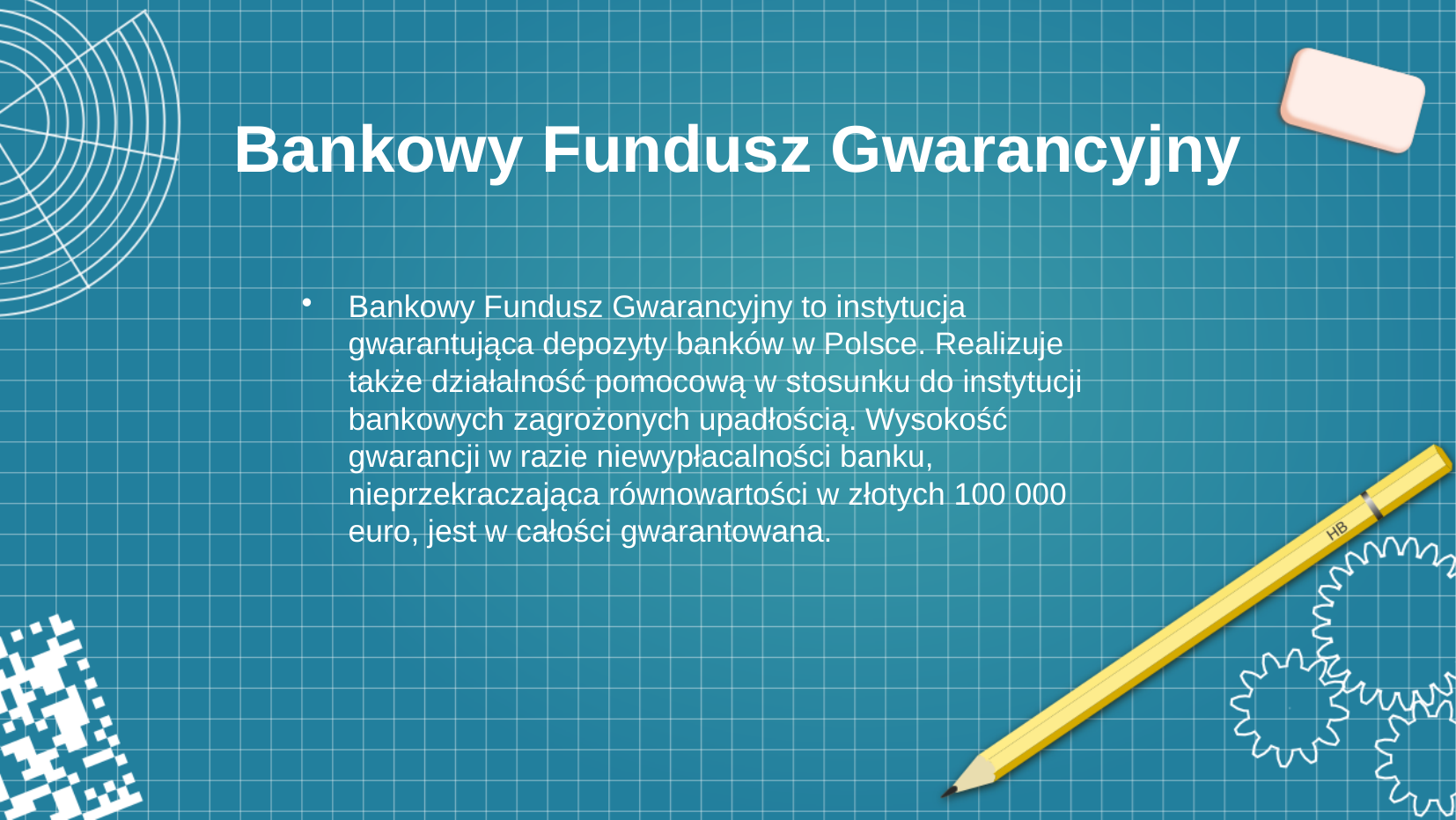

# Bankowy Fundusz Gwarancyjny
Bankowy Fundusz Gwarancyjny to instytucja gwarantująca depozyty banków w Polsce. Realizuje także działalność pomocową w stosunku do instytucji bankowych zagrożonych upadłością. Wysokość gwarancji w razie niewypłacalności banku, nieprzekraczająca równowartości w złotych 100 000 euro, jest w całości gwarantowana.